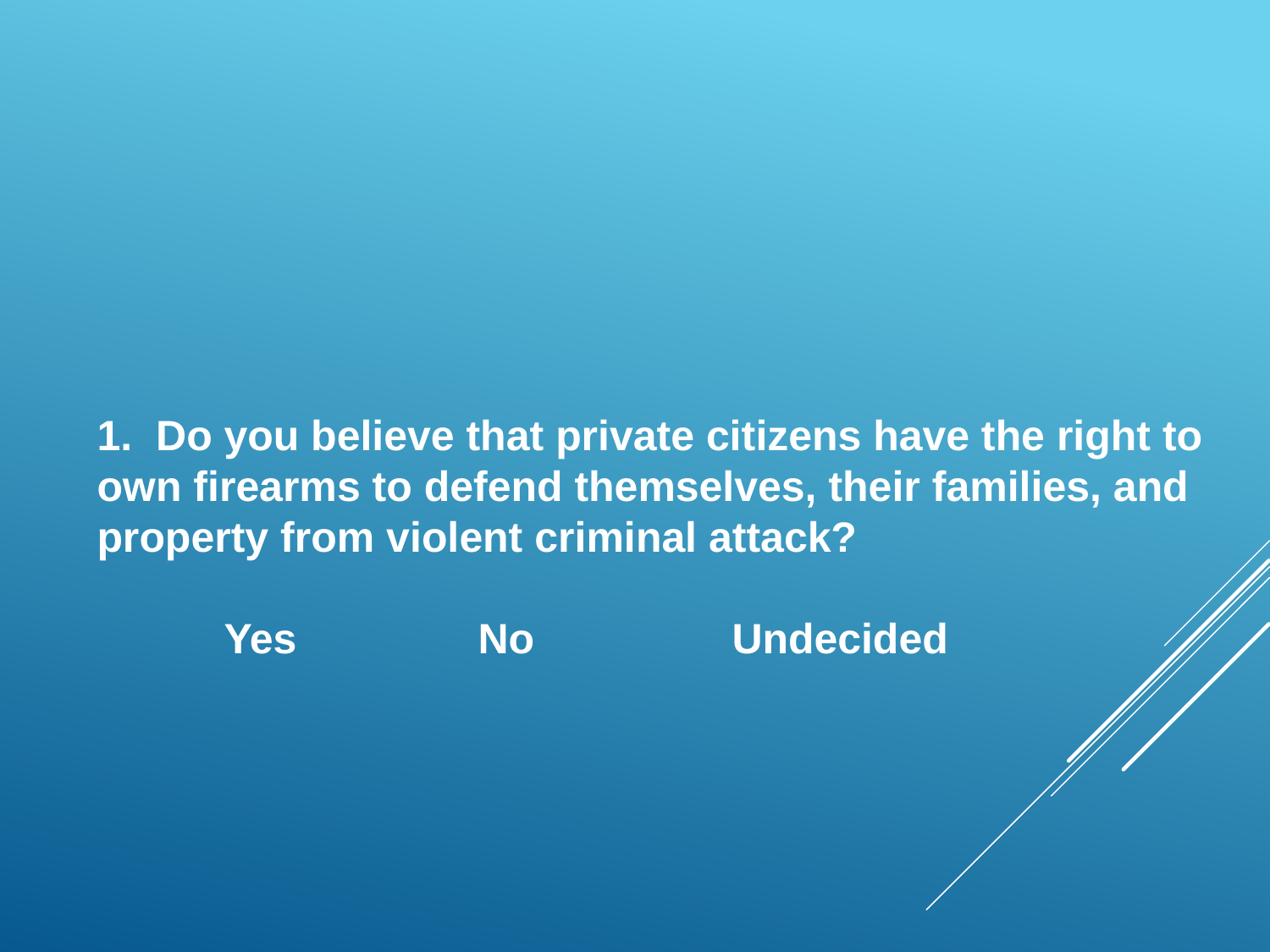

1.  Do you believe that private citizens have the right to
own firearms to defend themselves, their families, and
property from violent criminal attack?

	Yes		No		Undecided